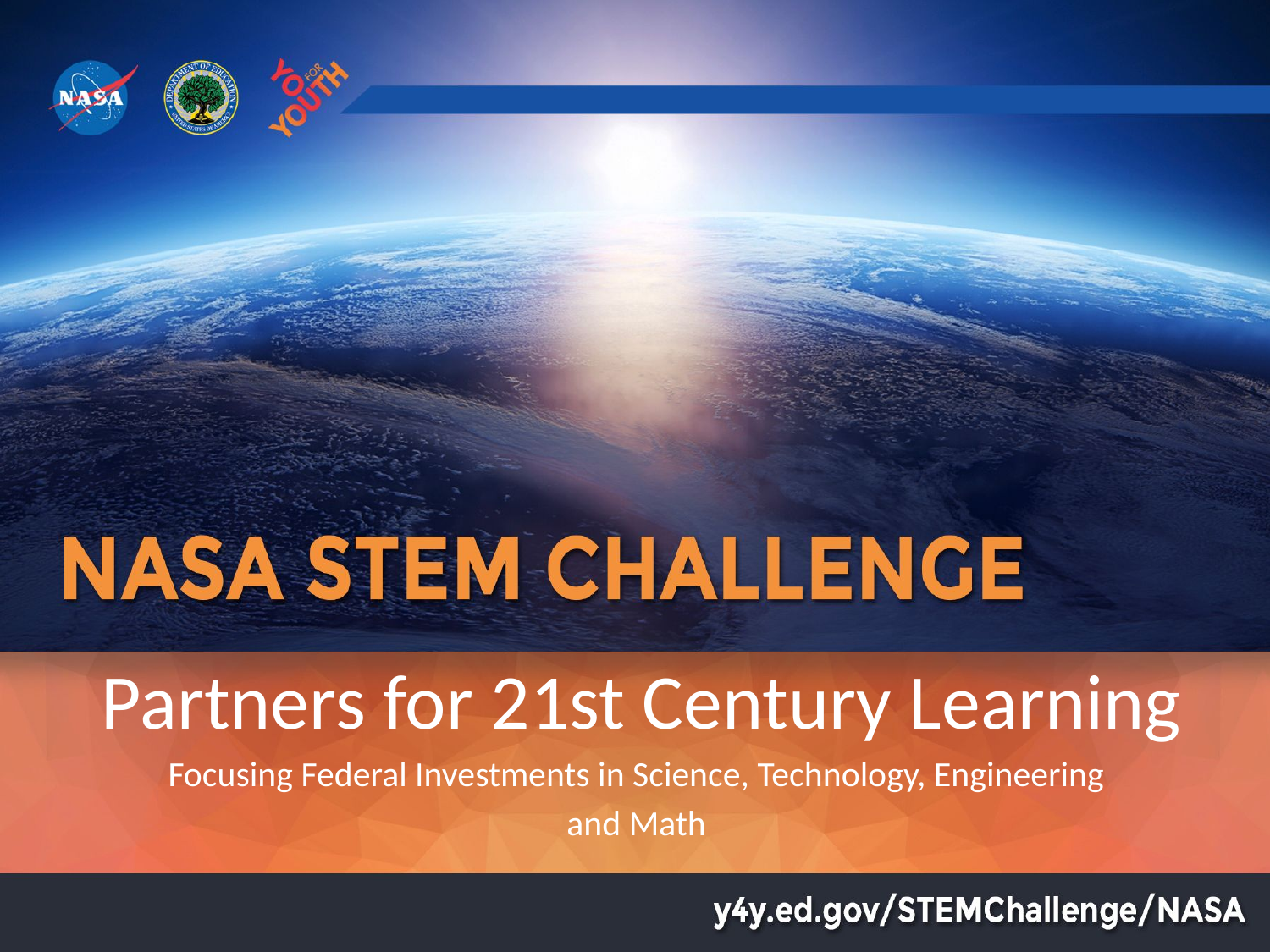

# Partners for 21st Century Learning
Focusing Federal Investments in Science, Technology, Engineering
and Math